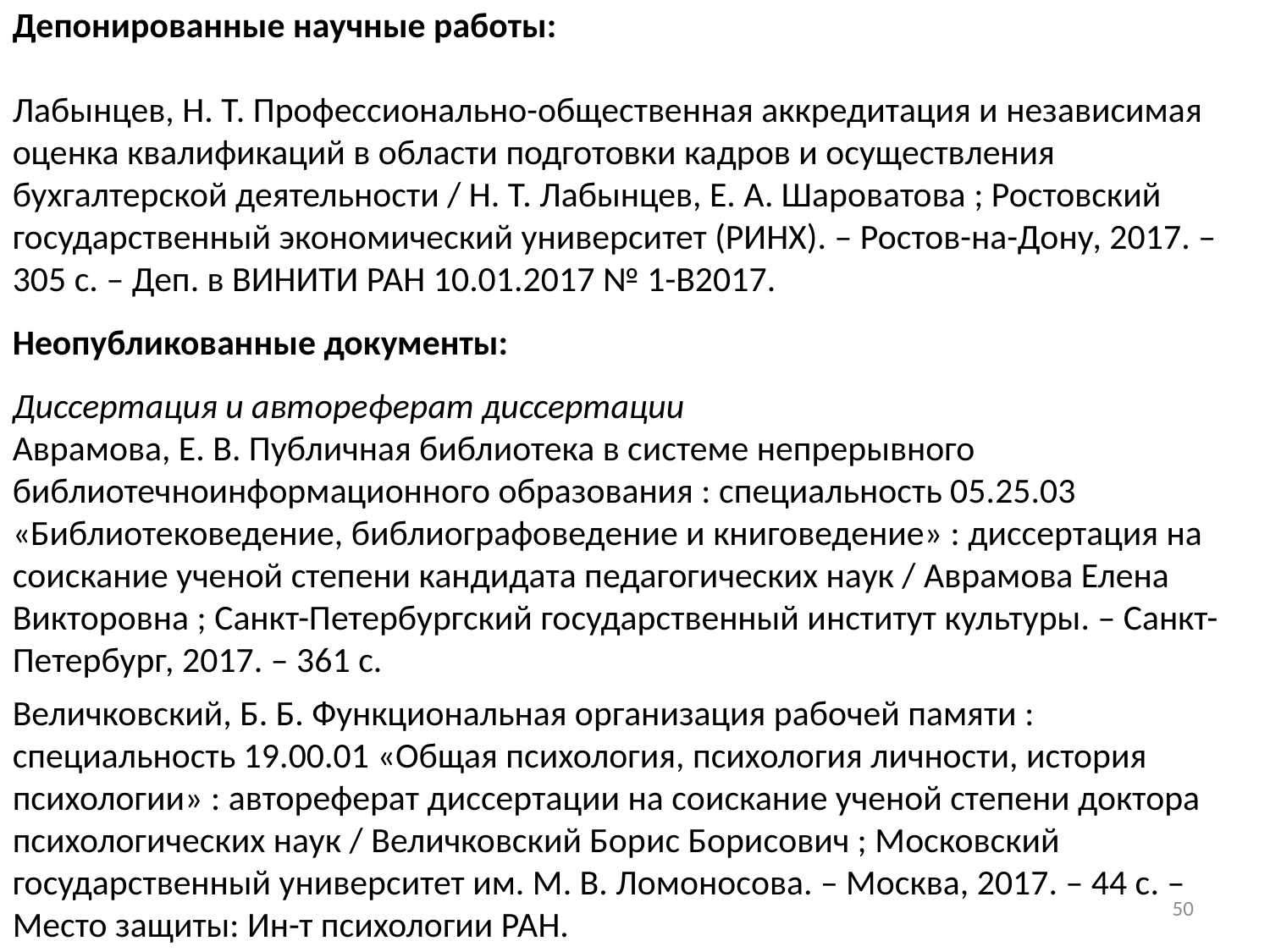

Депонированные научные работы:

Лабынцев, Н. Т. Профессионально-общественная аккредитация и независимая оценка квалификаций в области подготовки кадров и осуществления бухгалтерской деятельности / Н. Т. Лабынцев, Е. А. Шароватова ; Ростовский государственный экономический университет (РИНХ). – Ростов-на-Дону, 2017. – 305 с. – Деп. в ВИНИТИ РАН 10.01.2017 № 1-В2017.
Неопубликованные документы:
Диссертация и автореферат диссертации
Аврамова, Е. В. Публичная библиотека в системе непрерывного библиотечноинформационного образования : специальность 05.25.03 «Библиотековедение, библиографоведение и книговедение» : диссертация на соискание ученой степени кандидата педагогических наук / Аврамова Елена Викторовна ; Санкт-Петербургский государственный институт культуры. – Санкт-Петербург, 2017. – 361 с.
Величковский, Б. Б. Функциональная организация рабочей памяти : специальность 19.00.01 «Общая психология, психология личности, история психологии» : автореферат диссертации на соискание ученой степени доктора психологических наук / Величковский Борис Борисович ; Московский государственный университет им. М. В. Ломоносова. – Москва, 2017. – 44 с. – Место защиты: Ин-т психологии РАН.
50